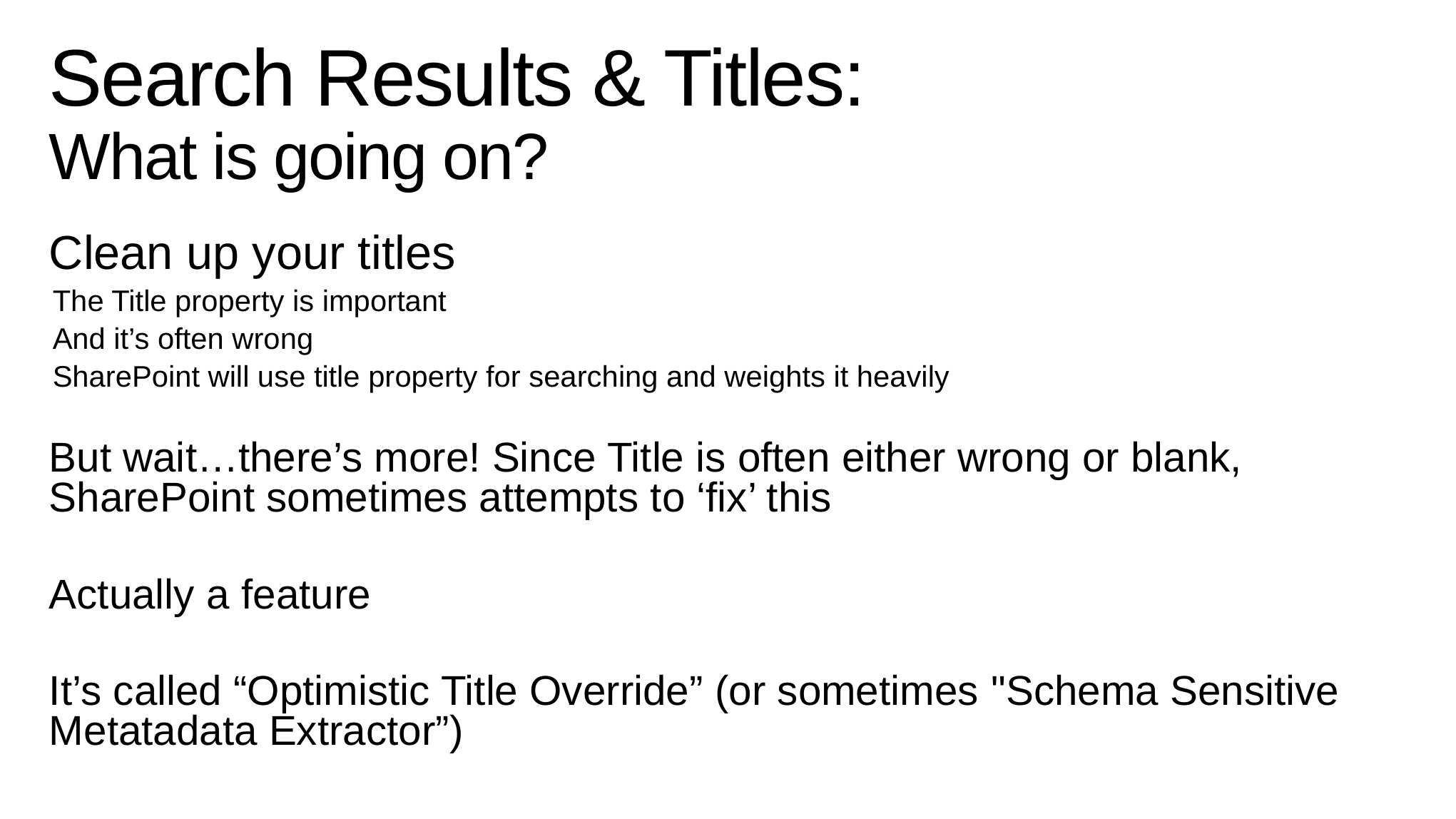

# Search Results & Titles: What is going on?
Clean up your titles
The Title property is important
And it’s often wrong
SharePoint will use title property for searching and weights it heavily

But wait…there’s more! Since Title is often either wrong or blank, SharePoint sometimes attempts to ‘fix’ this

Actually a feature

It’s called “Optimistic Title Override” (or sometimes "Schema Sensitive Metatadata Extractor”)